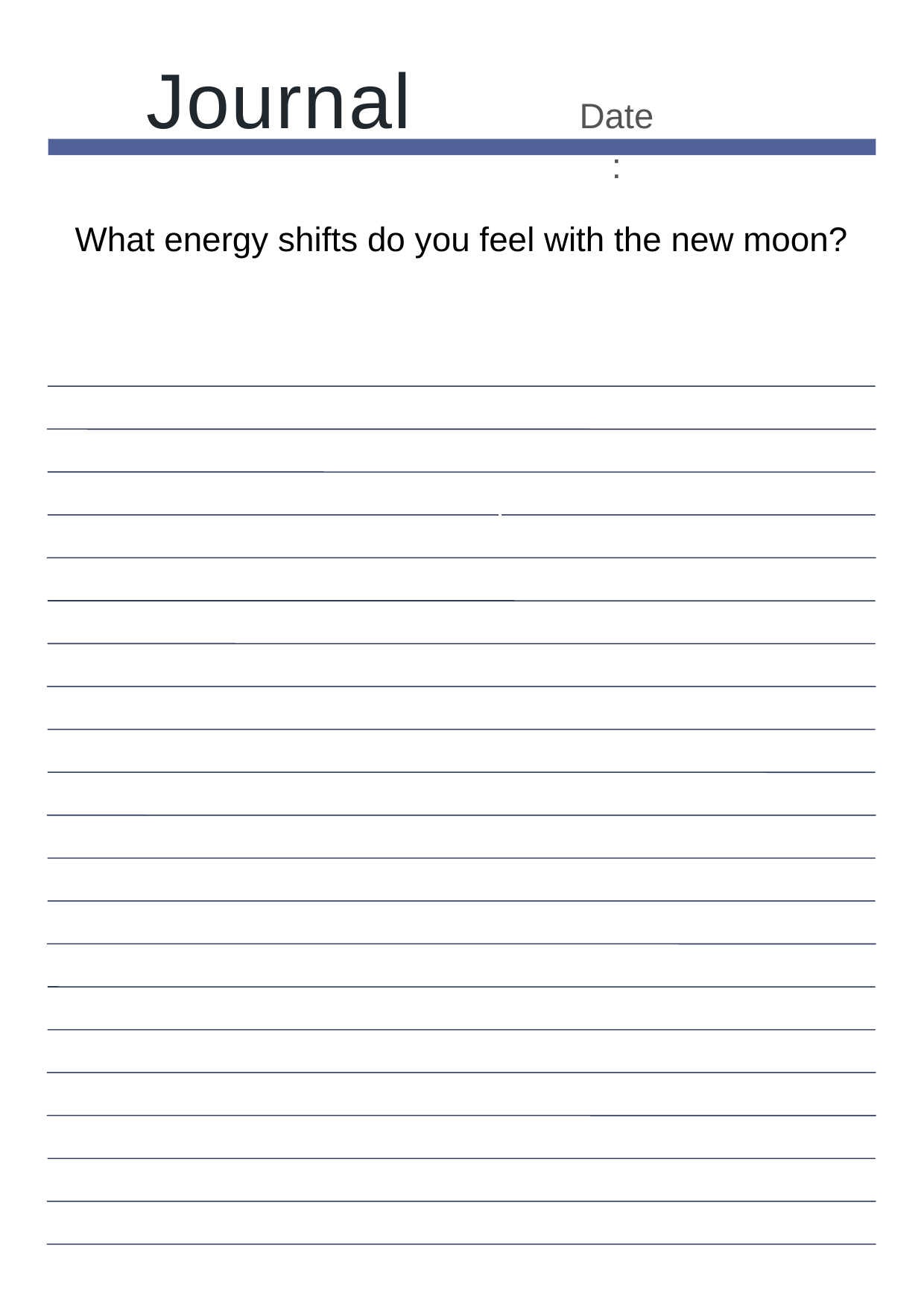

Journal
Date:

What energy shifts do you feel with the new moon?

Journal Prompt Here